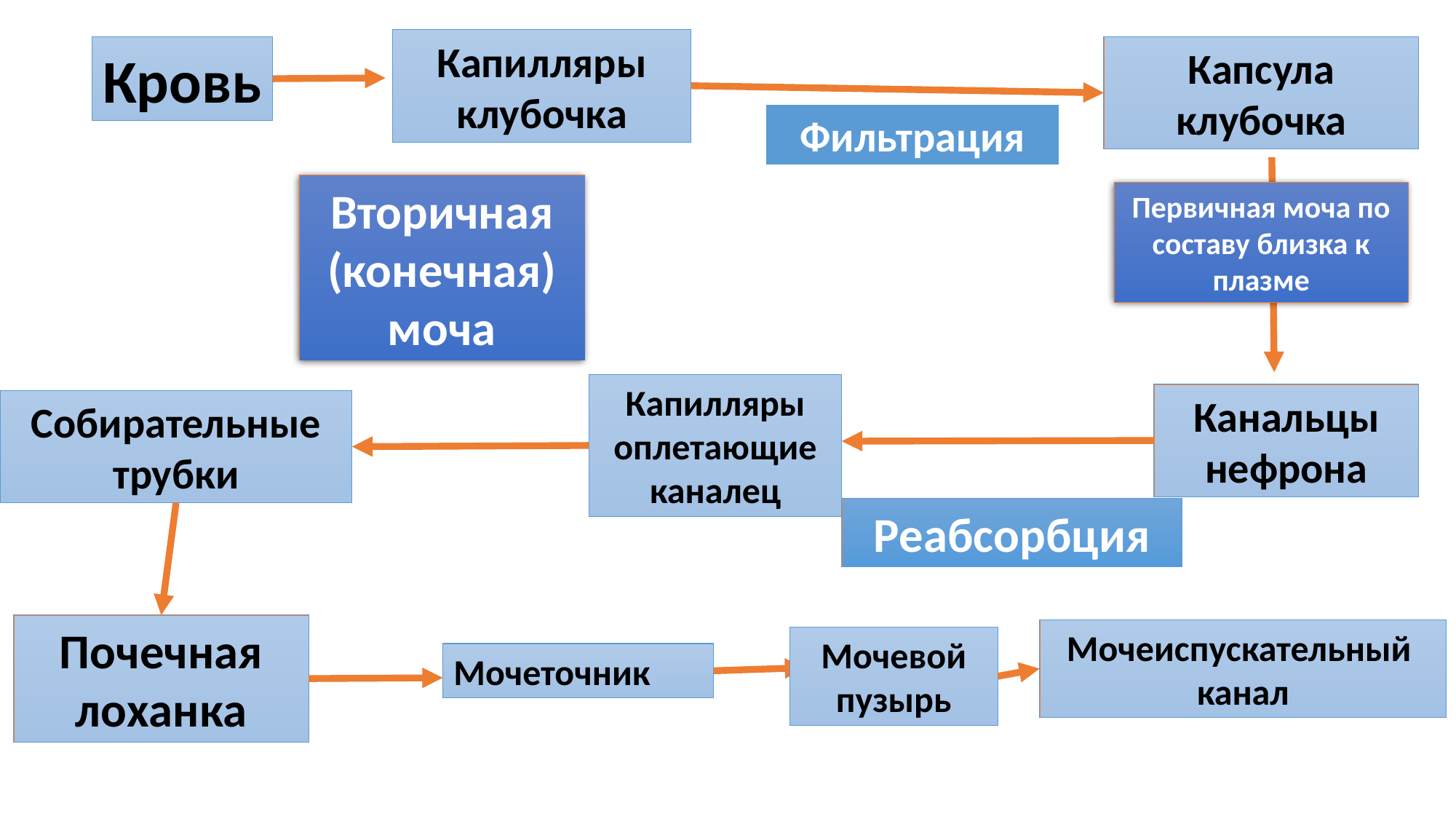

Капилляры клубочка
Капсула клубочка
Кровь
Фильтрация
Вторичная
(конечная) моча
Первичная моча по составу близка к плазме
Капилляры оплетающие каналец
Канальцы
нефрона
Собирательные трубки
Реабсорбция
Почечная лоханка
Мочеиспускательный
канал
Мочевой пузырь
Мочеточник